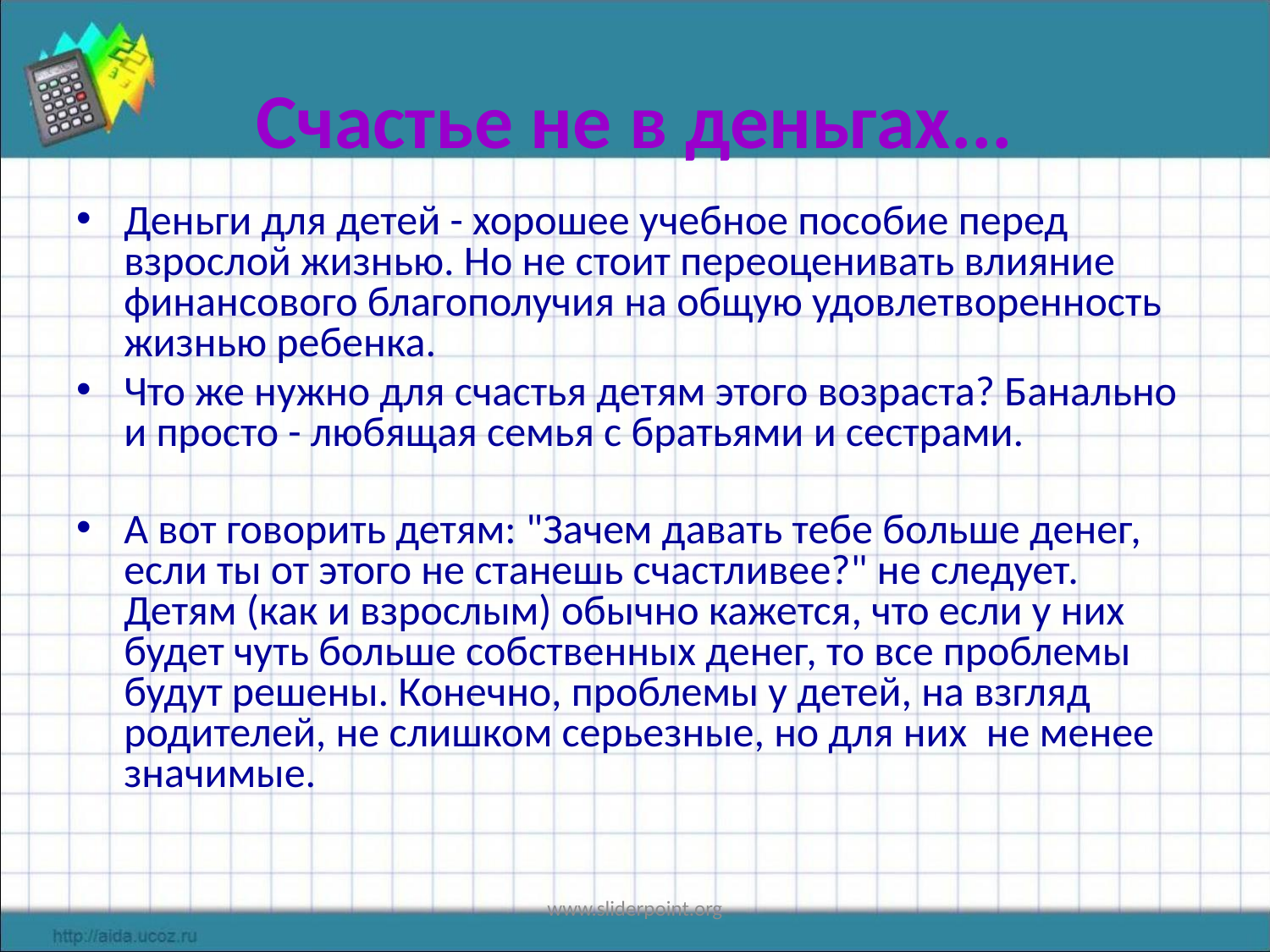

# Счастье не в деньгах...
Деньги для детей - хорошее учебное пособие перед взрослой жизнью. Но не стоит переоценивать влияние финансового благополучия на общую удовлетворенность жизнью ребенка.
Что же нужно для счастья детям этого возраста? Банально и просто - любящая семья с братьями и сестрами.

А вот говорить детям: "Зачем давать тебе больше денег, если ты от этого не станешь счастливее?" не следует. Детям (как и взрослым) обычно кажется, что если у них будет чуть больше собственных денег, то все проблемы будут решены. Конечно, проблемы у детей, на взгляд родителей, не слишком серьезные, но для них  не менее значимые.

www.sliderpoint.org